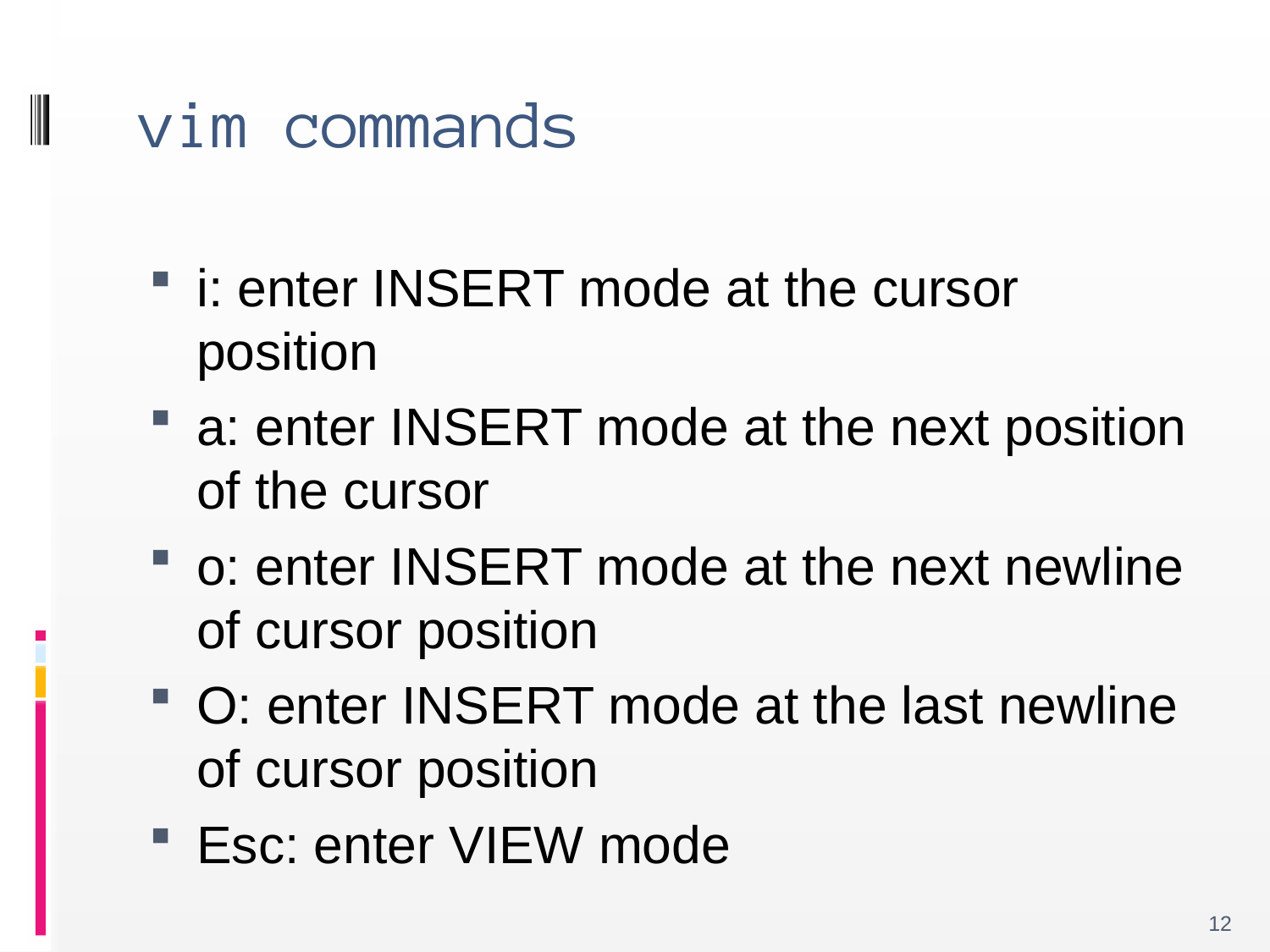

# vim commands
i: enter INSERT mode at the cursor position
a: enter INSERT mode at the next position of the cursor
o: enter INSERT mode at the next newline of cursor position
O: enter INSERT mode at the last newline of cursor position
Esc: enter VIEW mode
12